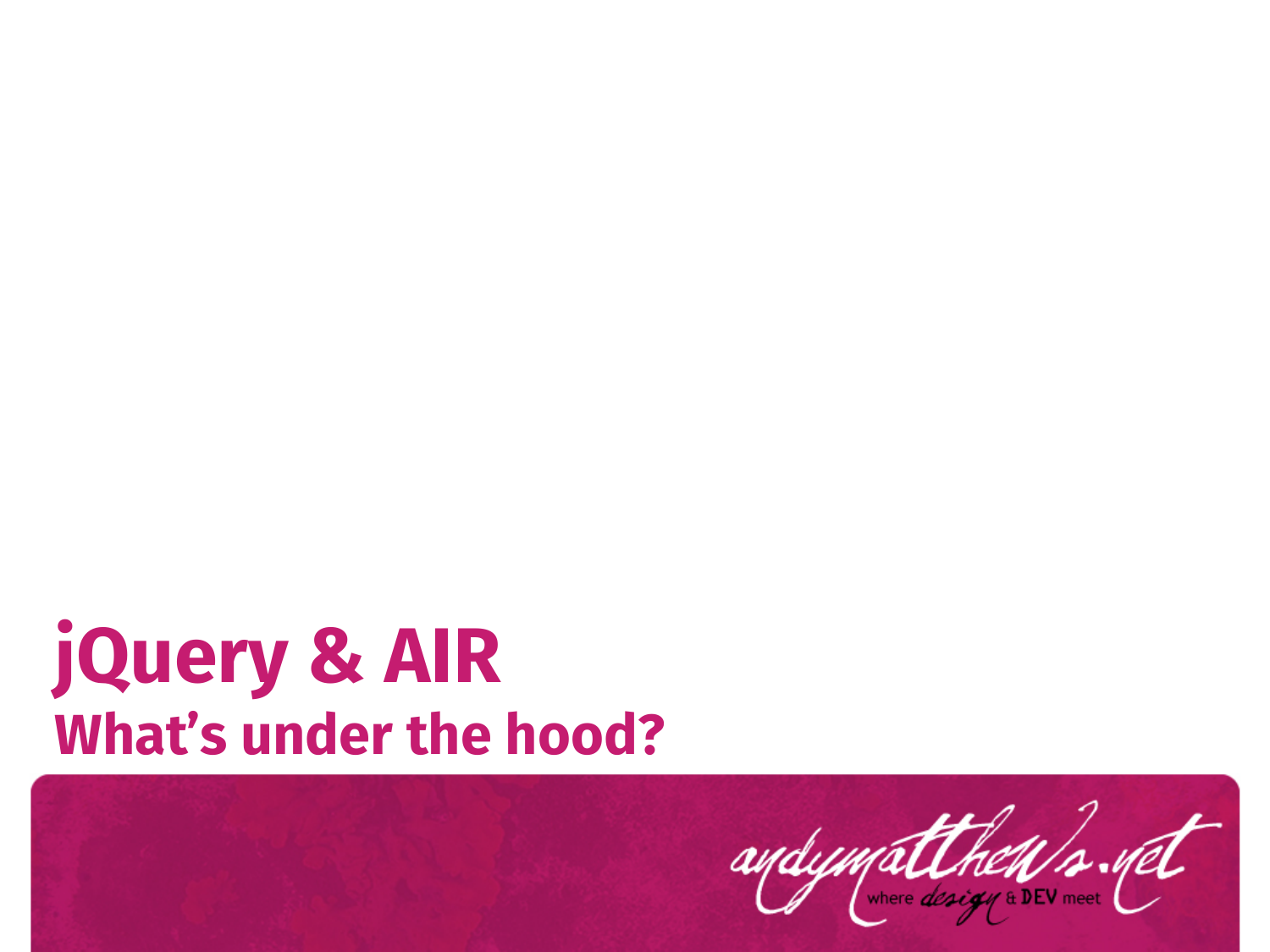

jQuery & AIR
What’s under the hood?